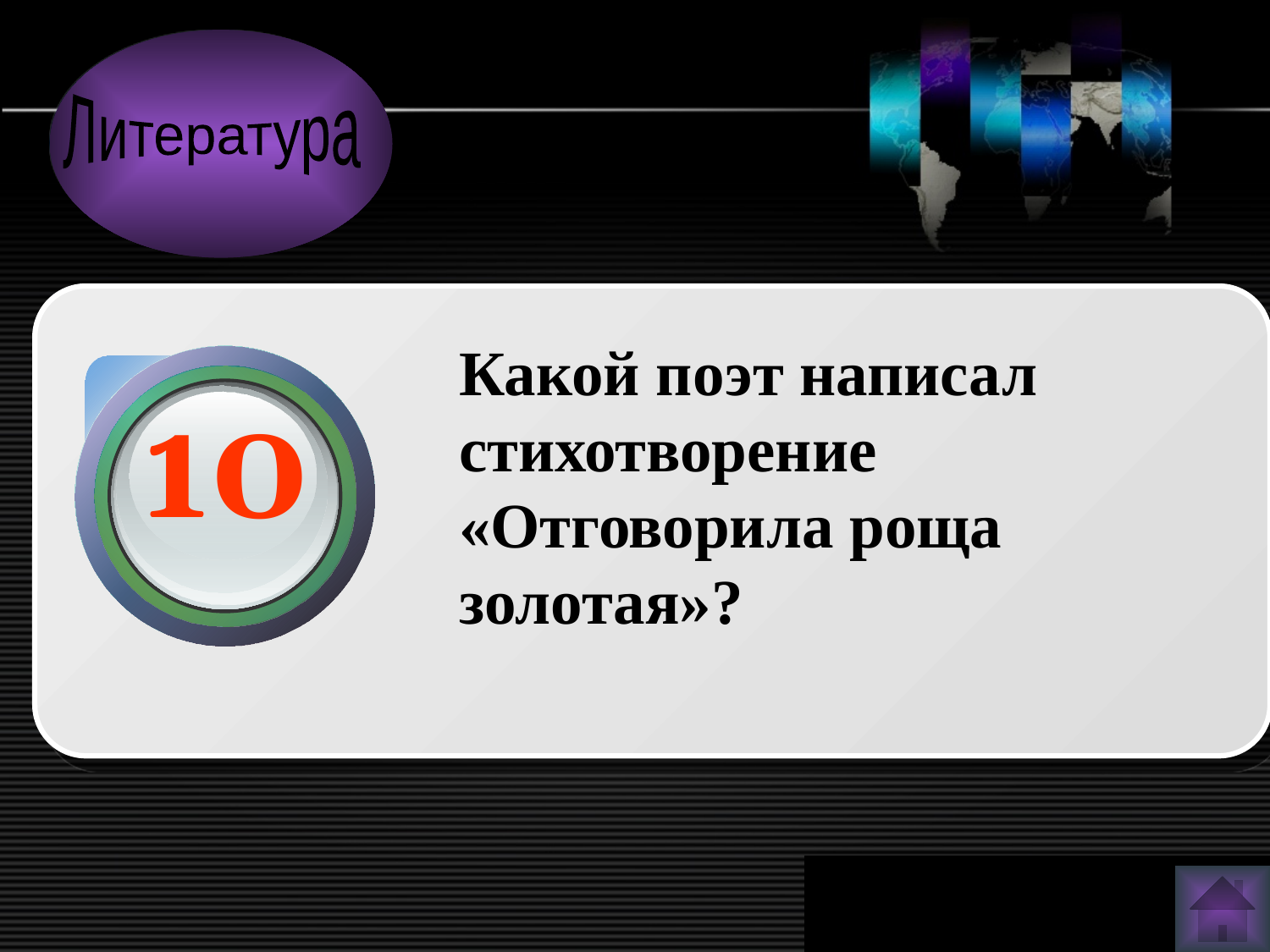

Литература

Какой поэт написал стихотворение «Отговорила роща золотая»?

10

www.themegallery.com